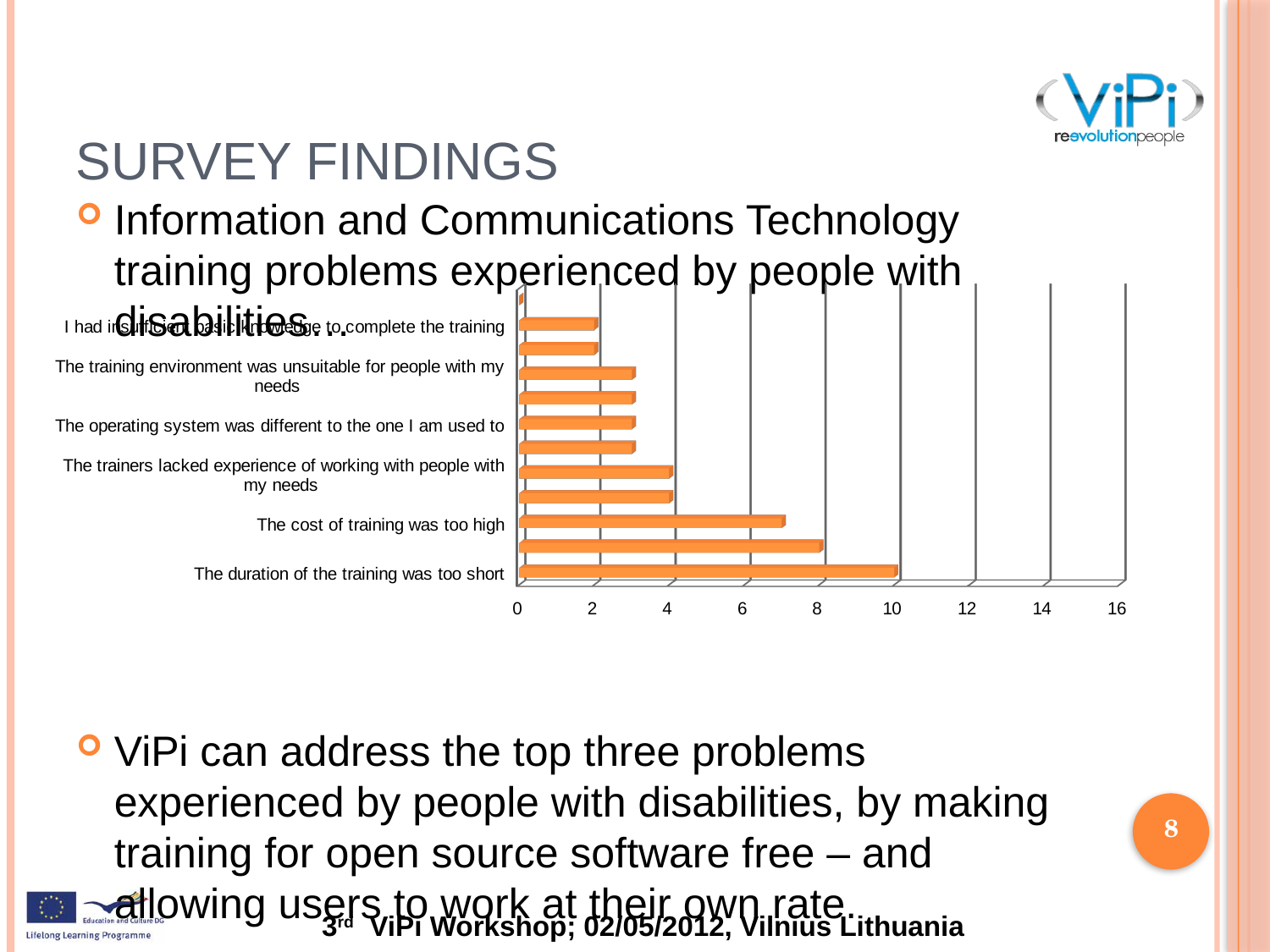

# Survey Findings
Information and Communications Technology training problems experienced by people with disabilities…

ViPi can address the top three problems experienced by people with disabilities, by making training for open source software free – and allowing users to work at their own rate.

[unsupported chart]

8